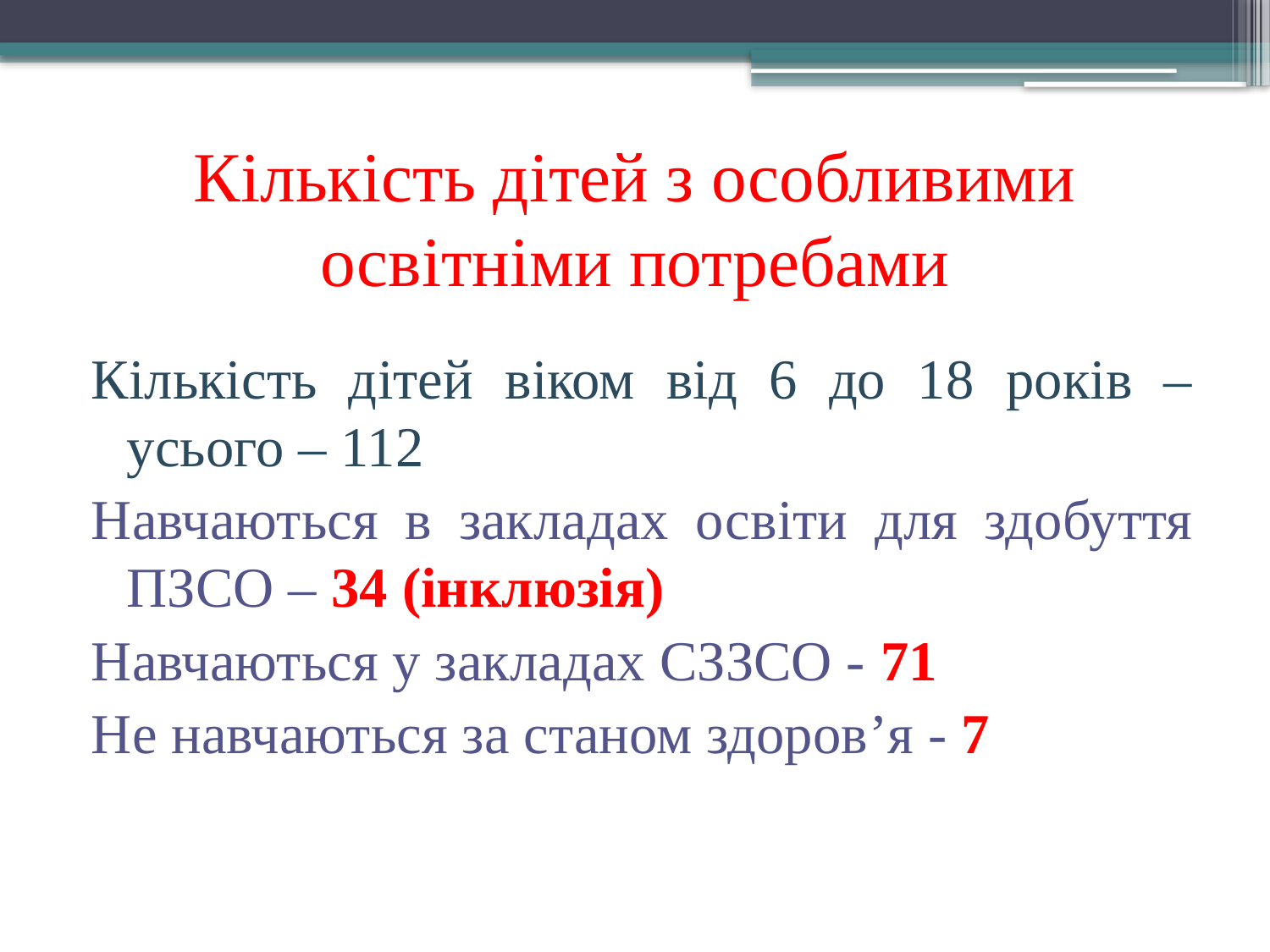

# Кількість дітей з особливими освітніми потребами
Кількість дітей віком від 6 до 18 років – усього – 112
Навчаються в закладах освіти для здобуття ПЗСО – 34 (інклюзія)
Навчаються у закладах СЗЗСО - 71
Не навчаються за станом здоров’я - 7